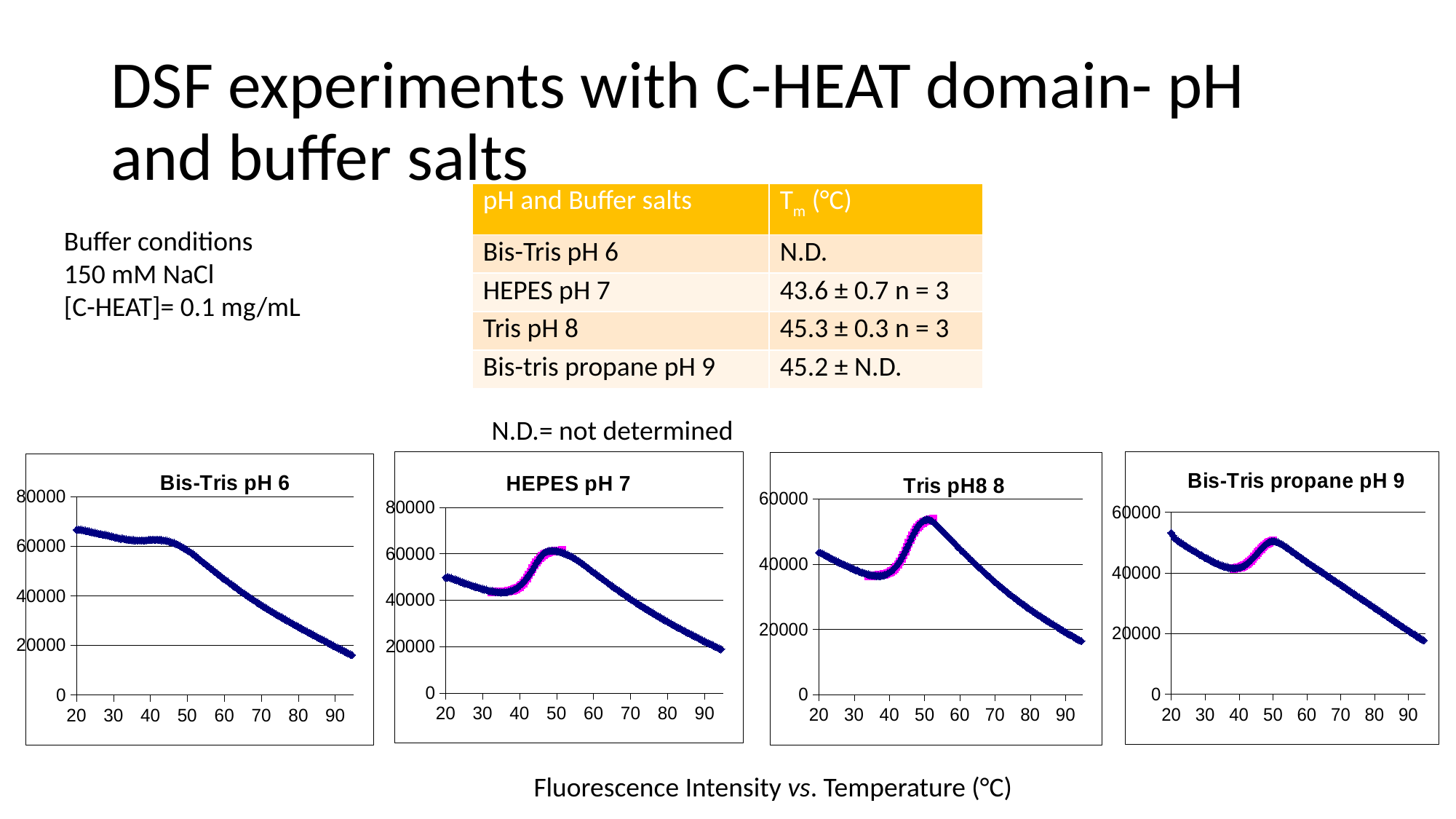

# DSF experiments with C-HEAT domain- pH and buffer salts
| pH and Buffer salts | Tm (°C) |
| --- | --- |
| Bis-Tris pH 6 | N.D. |
| HEPES pH 7 | 43.6 ± 0.7 n = 3 |
| Tris pH 8 | 45.3 ± 0.3 n = 3 |
| Bis-tris propane pH 9 | 45.2 ± N.D. |
Buffer conditions
150 mM NaCl
[C-HEAT]= 0.1 mg/mL

N.D.= not determined

### Chart: Bis-Tris propane pH 9

| Category |  |  |
|---|---|---|

### Chart: HEPES pH 7

| Category |  |  |
|---|---|---|

### Chart: Tris pH8 8

| Category |  |  |
|---|---|---|

### Chart: Bis-Tris pH 6

| Category |  |
|---|---|
Fluorescence Intensity vs. Temperature (°C)